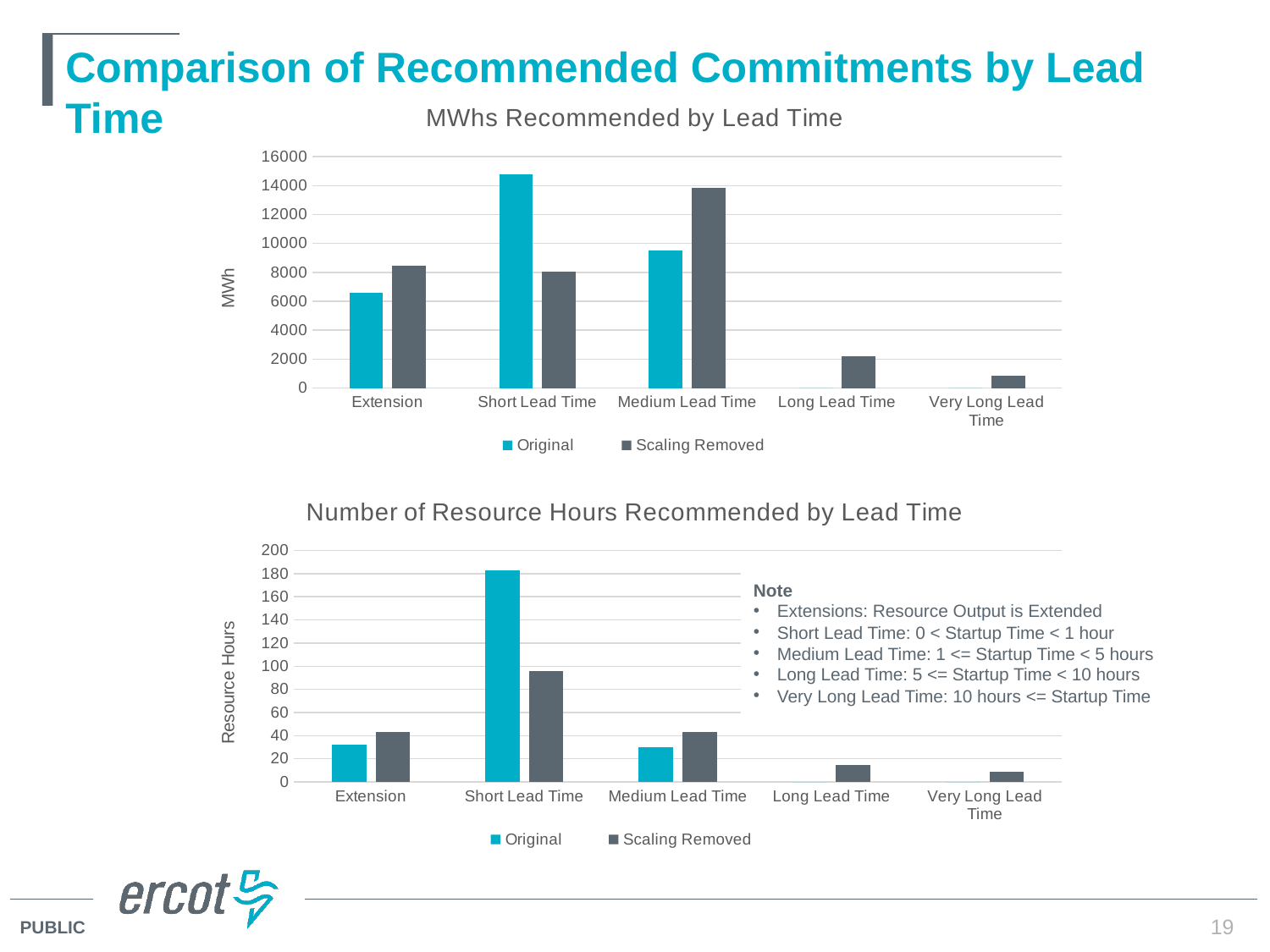

# Comparison of Recommended Commitments by Lead Time

### Chart: MWhs Recommended by Lead Time

| Category | Original |  |
|---|---|---|
| Extension | 6590.0 | 8487.0 |
| Short Lead Time | 14756.9 | 8052.400000000001 |
| Medium Lead Time | 9516.0 | 13822.0 |
| Long Lead Time | 0.0 | 2179.3 |
| Very Long Lead Time | 0.0 | 846.0 |

### Chart: Number of Resource Hours Recommended by Lead Time

| Category |  |  |
|---|---|---|
| Extension | 32.0 | 43.0 |
| Short Lead Time | 183.0 | 96.0 |
| Medium Lead Time | 30.0 | 43.0 |
| Long Lead Time | 0.0 | 15.0 |
| Very Long Lead Time | 0.0 | 9.0 |
Note
Extensions: Resource Output is Extended
Short Lead Time: 0 < Startup Time < 1 hour
Medium Lead Time: 1 <= Startup Time < 5 hours
Long Lead Time: 5 <= Startup Time < 10 hours
Very Long Lead Time: 10 hours <= Startup Time

19